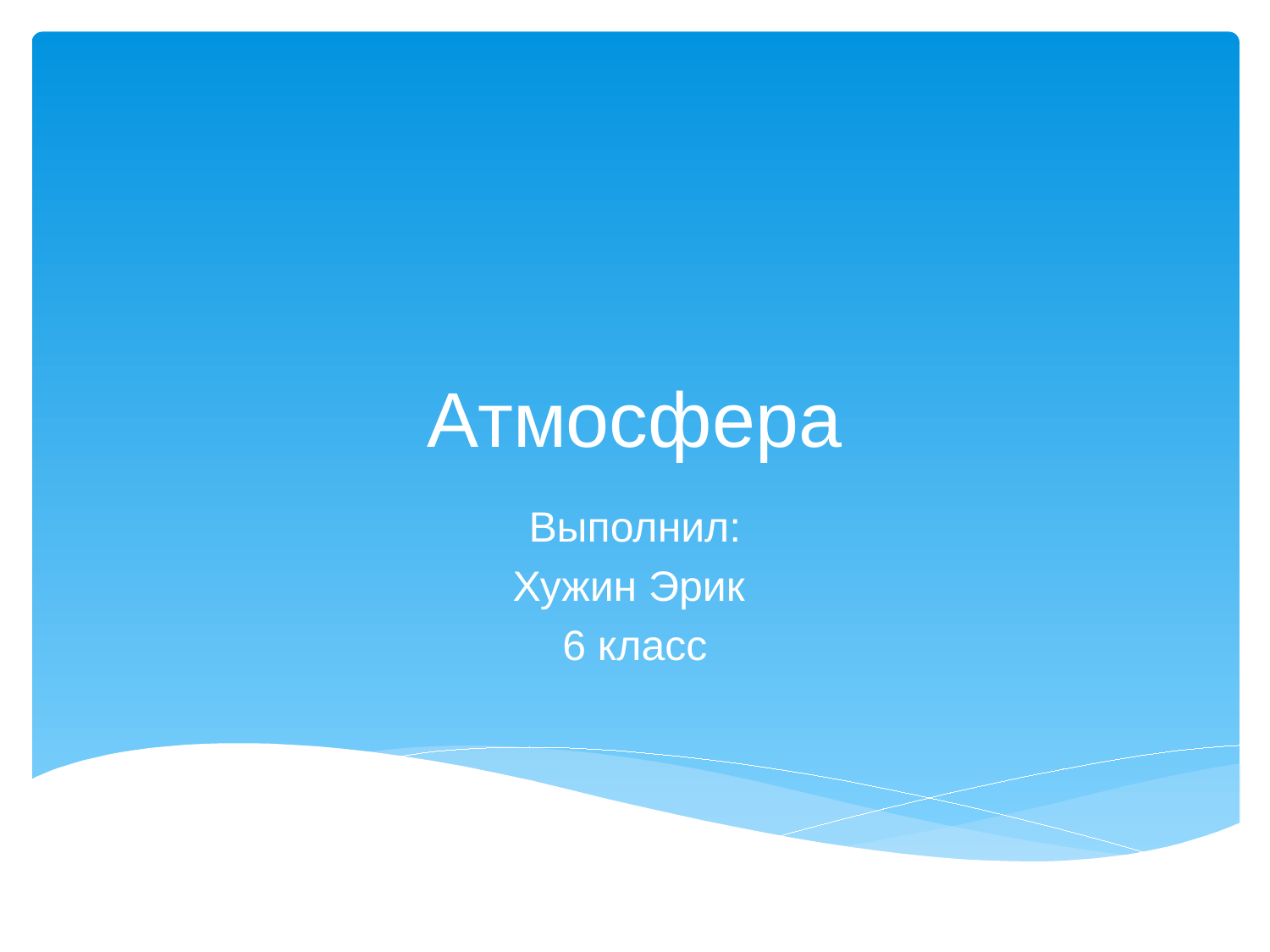

# Атмосфера
Выполнил:
Хужин Эрик
6 класс